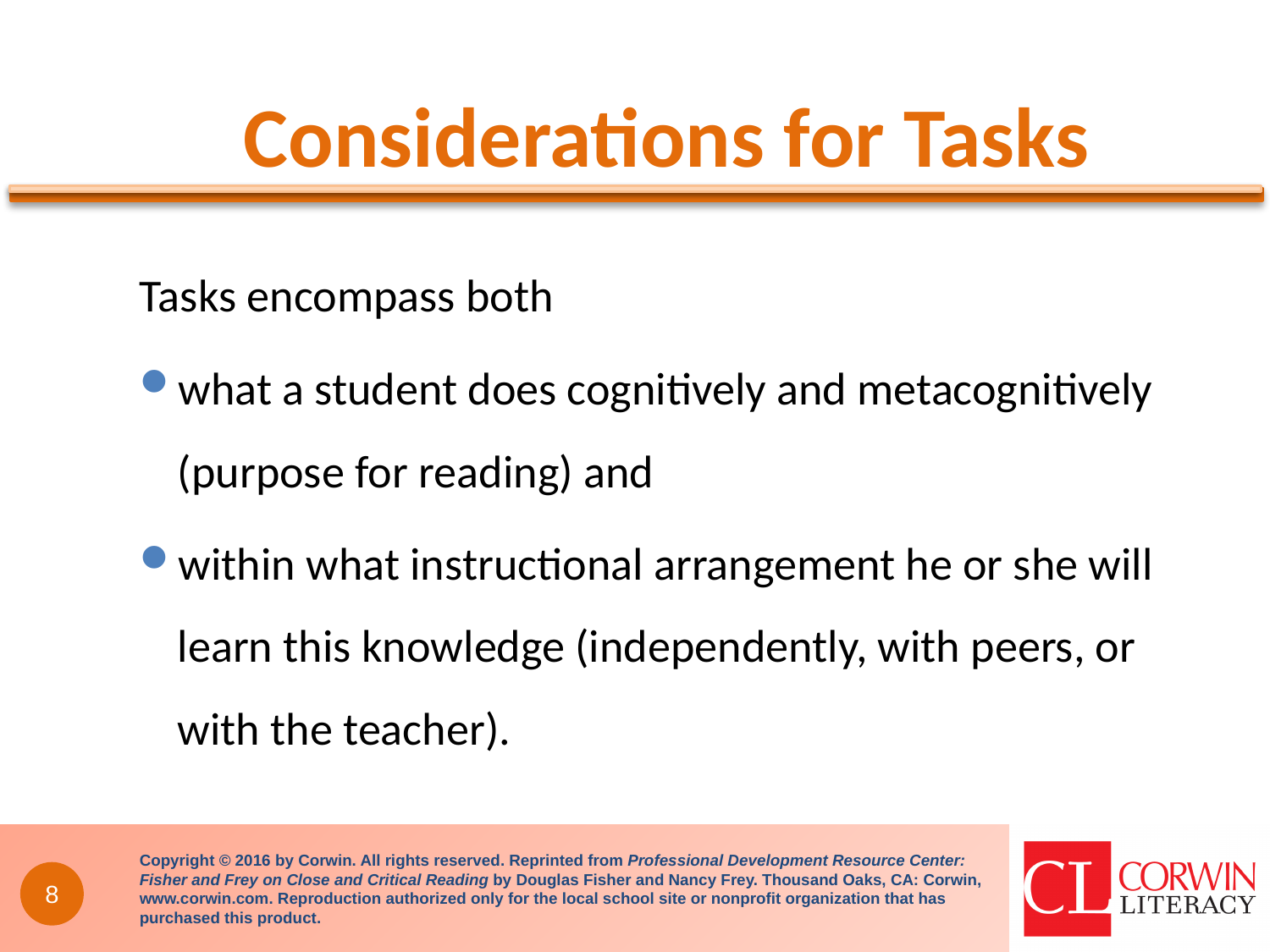

# Considerations for Tasks
Tasks encompass both
what a student does cognitively and metacognitively (purpose for reading) and
within what instructional arrangement he or she will learn this knowledge (independently, with peers, or with the teacher).

Copyright © 2016 by Corwin. All rights reserved. Reprinted from Professional Development Resource Center: Fisher and Frey on Close and Critical Reading by Douglas Fisher and Nancy Frey. Thousand Oaks, CA: Corwin, www.corwin.com. Reproduction authorized only for the local school site or nonprofit organization that has purchased this product.
8